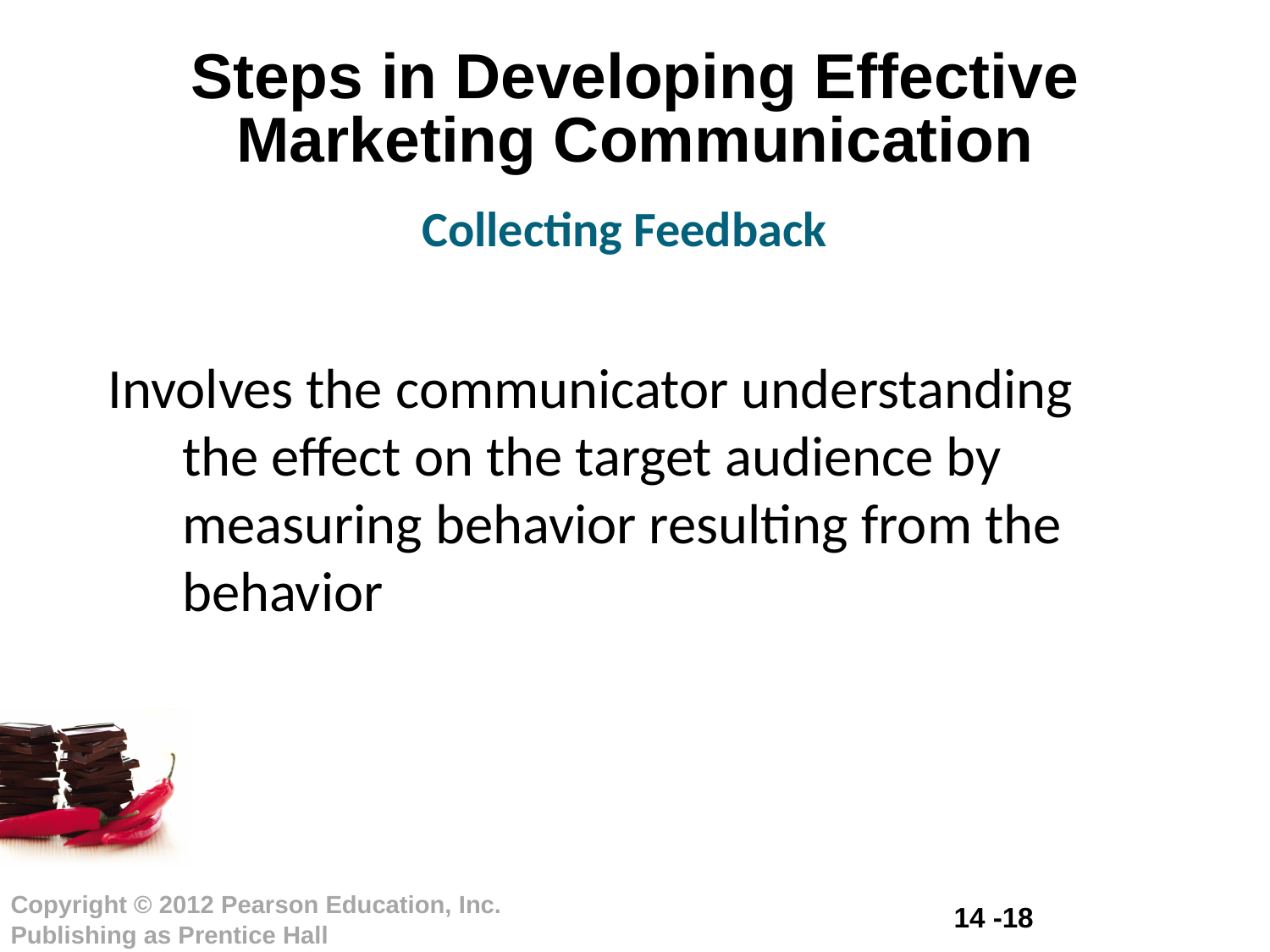

# Steps in Developing Effective Marketing Communication
Collecting Feedback

Involves the communicator understanding the effect on the target audience by measuring behavior resulting from the behavior